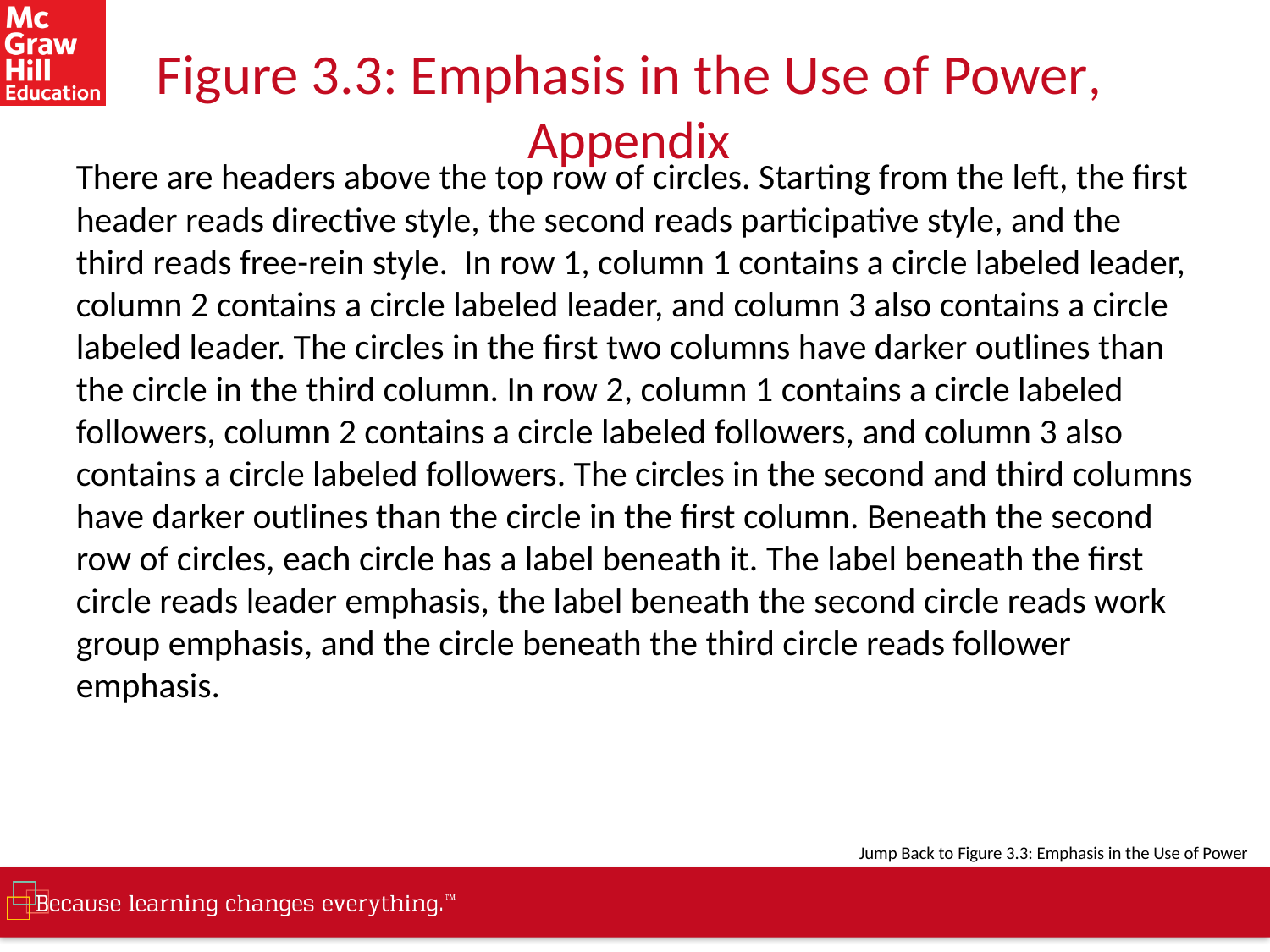

# Figure 3.3: Emphasis in the Use of Power, Appendix
There are headers above the top row of circles. Starting from the left, the first header reads directive style, the second reads participative style, and the third reads free-rein style.  In row 1, column 1 contains a circle labeled leader, column 2 contains a circle labeled leader, and column 3 also contains a circle labeled leader. The circles in the first two columns have darker outlines than the circle in the third column. In row 2, column 1 contains a circle labeled followers, column 2 contains a circle labeled followers, and column 3 also contains a circle labeled followers. The circles in the second and third columns have darker outlines than the circle in the first column. Beneath the second row of circles, each circle has a label beneath it. The label beneath the first circle reads leader emphasis, the label beneath the second circle reads work group emphasis, and the circle beneath the third circle reads follower emphasis.
Jump Back to Figure 3.3: Emphasis in the Use of Power